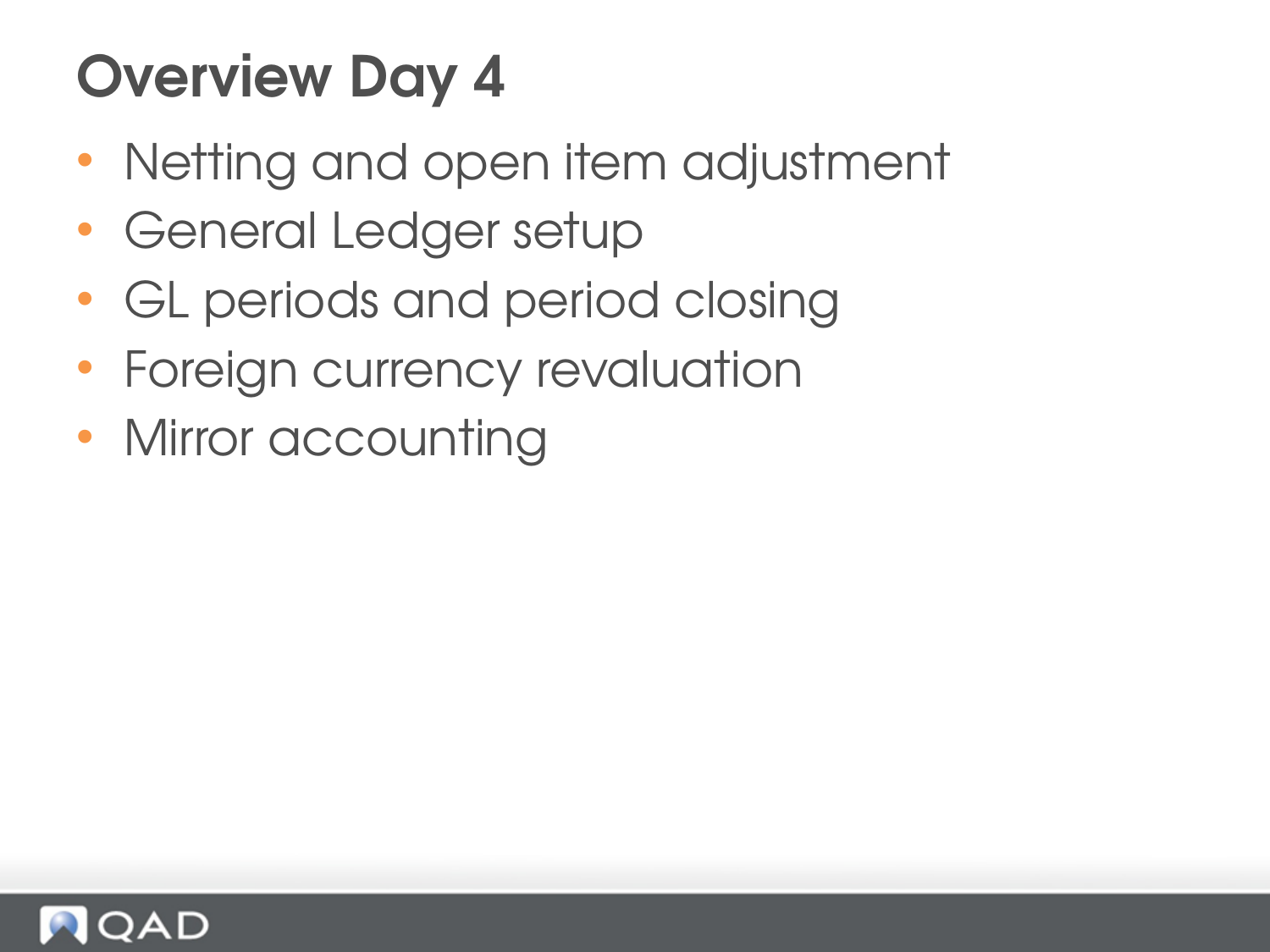

# Overview Day 4
Netting and open item adjustment
General Ledger setup
GL periods and period closing
Foreign currency revaluation
Mirror accounting